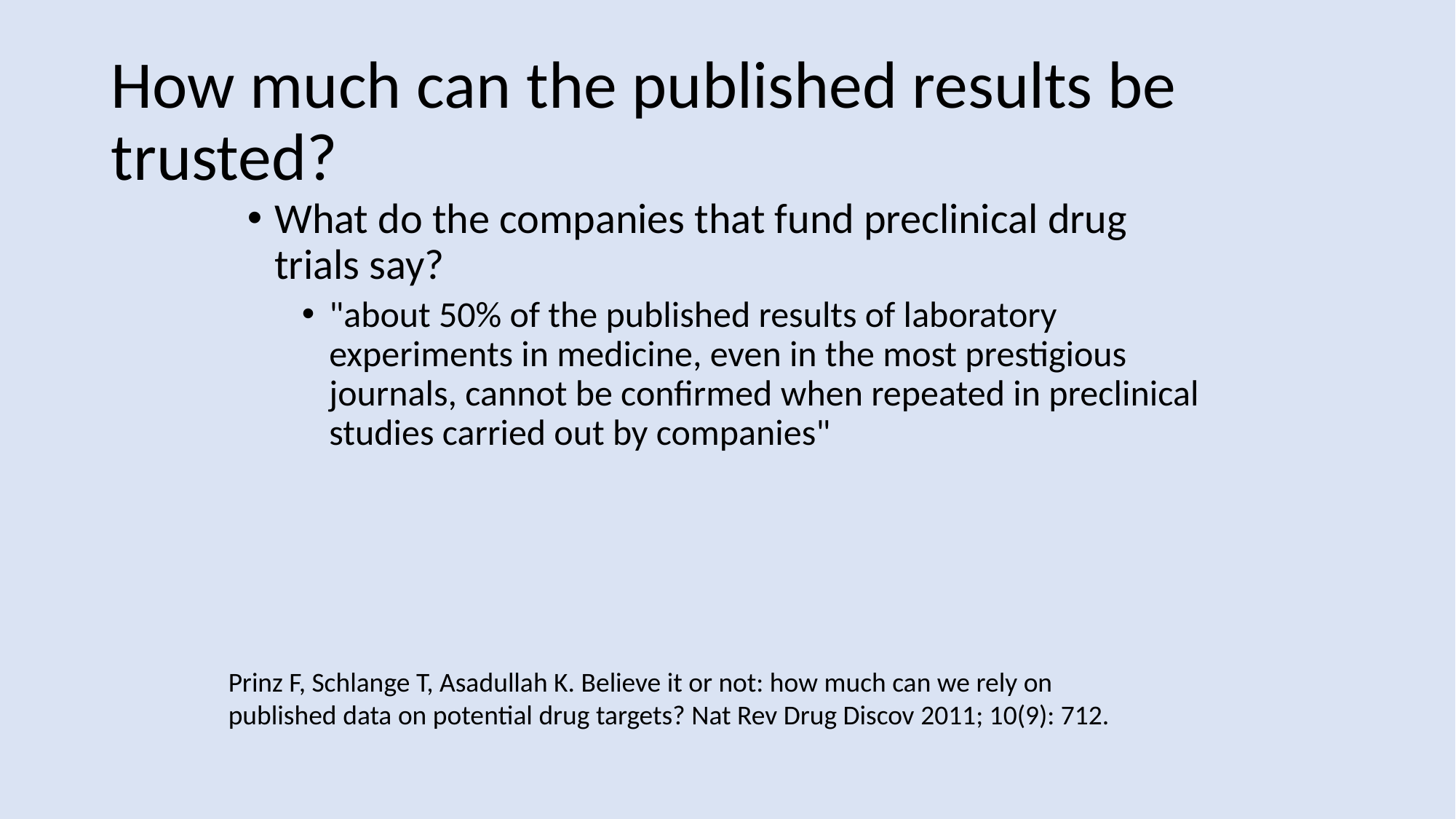

# How much can the published results be trusted?
What do the companies that fund preclinical drug trials say?
"about 50% of the published results of laboratory experiments in medicine, even in the most prestigious journals, cannot be confirmed when repeated in preclinical studies carried out by companies"
Prinz F, Schlange T, Asadullah K. Believe it or not: how much can we rely on
published data on potential drug targets? Nat Rev Drug Discov 2011; 10(9): 712.